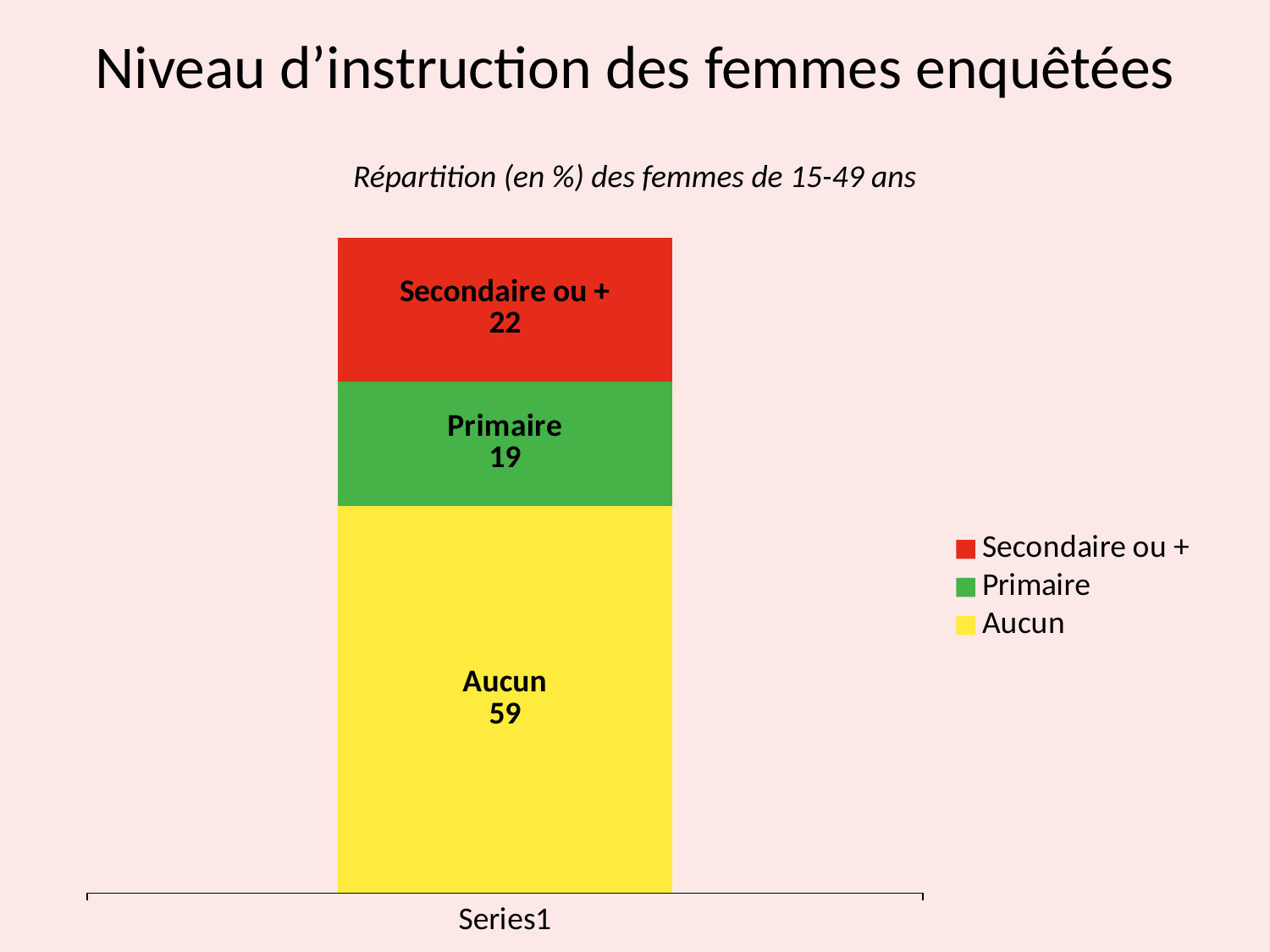

# Niveau d’instruction des femmes enquêtées
Répartition (en %) des femmes de 15-49 ans

### Chart

| Category | Aucun | Primaire | Secondaire ou + |
|---|---|---|---|
|  | 59.0 | 19.0 | 22.0 |